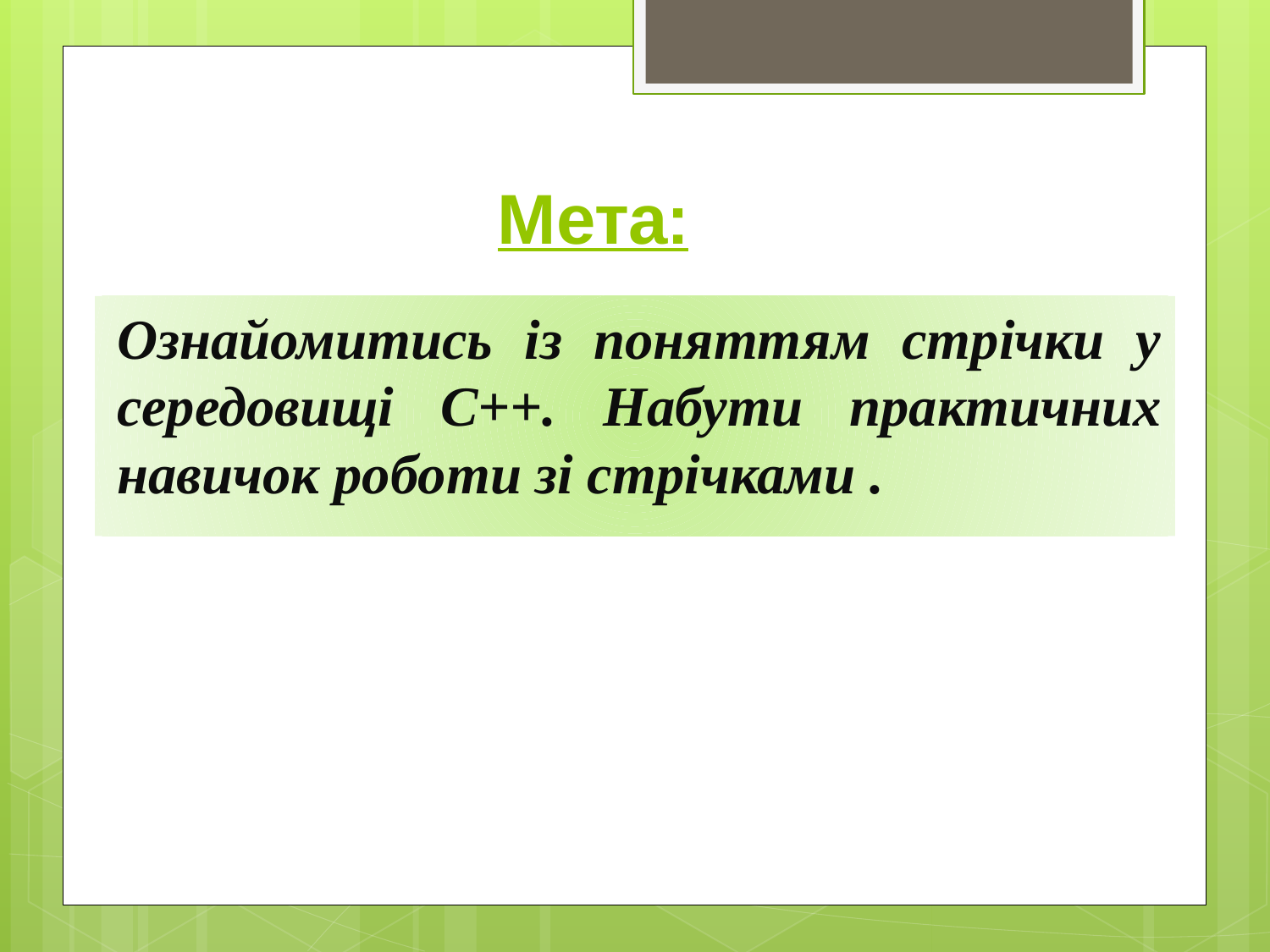

Мета:
Ознайомитись із поняттям стрічки у середовищі С++. Набути практичних навичок роботи зі стрічками .